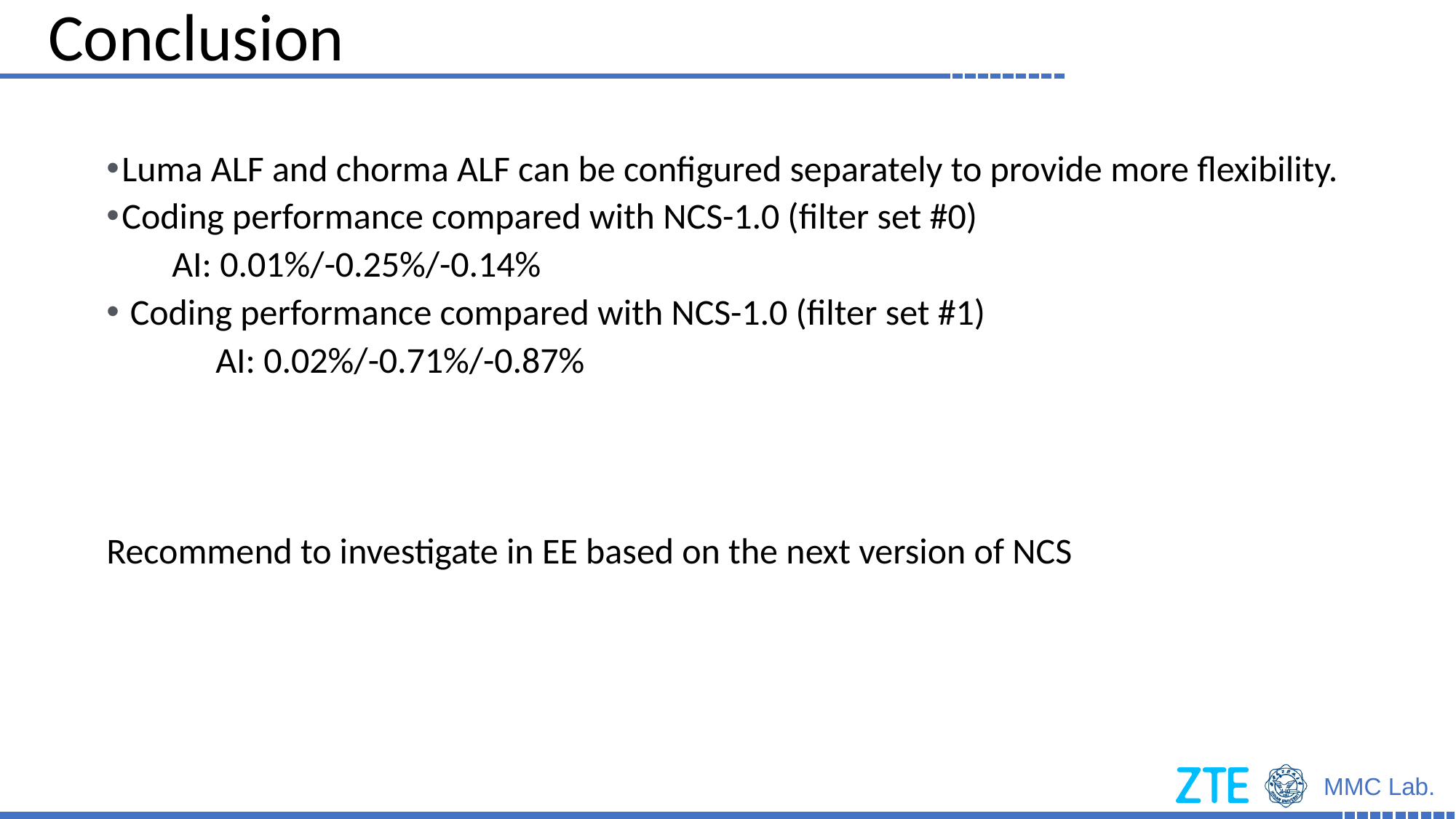

Conclusion
Luma ALF and chorma ALF can be configured separately to provide more flexibility.
Coding performance compared with NCS-1.0 (filter set #0)
        AI: 0.01%/-0.25%/-0.14%
 Coding performance compared with NCS-1.0 (filter set #1)
	AI: 0.02%/-0.71%/-0.87%

Recommend to investigate in EE based on the next version of NCS